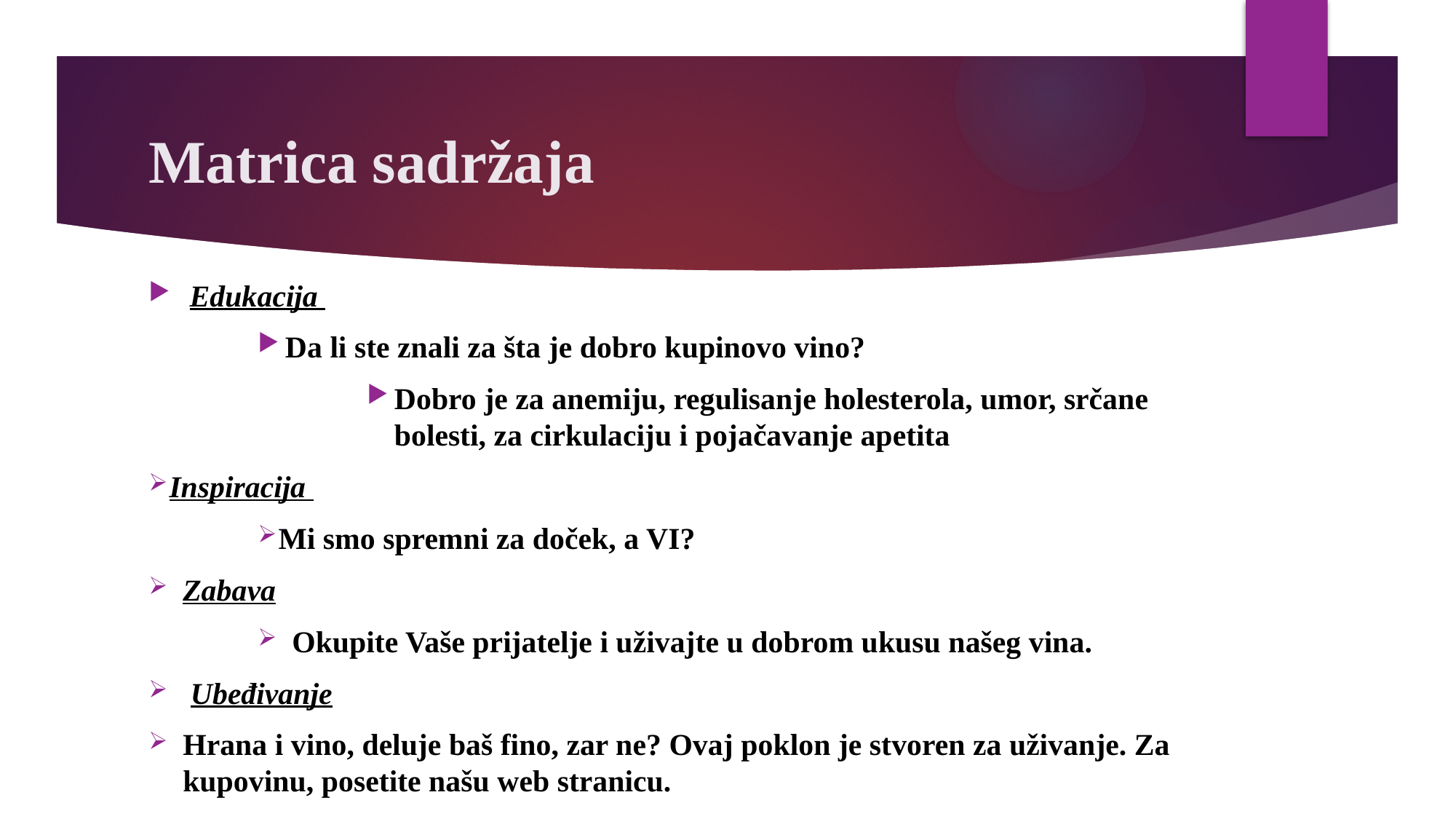

# Matrica sadržaja
Edukacija
Da li ste znali za šta je dobro kupinovo vino?
Dobro je za anemiju, regulisanje holesterola, umor, srčane bolesti, za cirkulaciju i pojačavanje apetita
Inspiracija
Mi smo spremni za doček, a VI?
Zabava
Okupite Vaše prijatelje i uživajte u dobrom ukusu našeg vina.
 Ubeđivanje
Hrana i vino, deluje baš fino, zar ne? Ovaj poklon je stvoren za uživanje. Za kupovinu, posetite našu web stranicu.